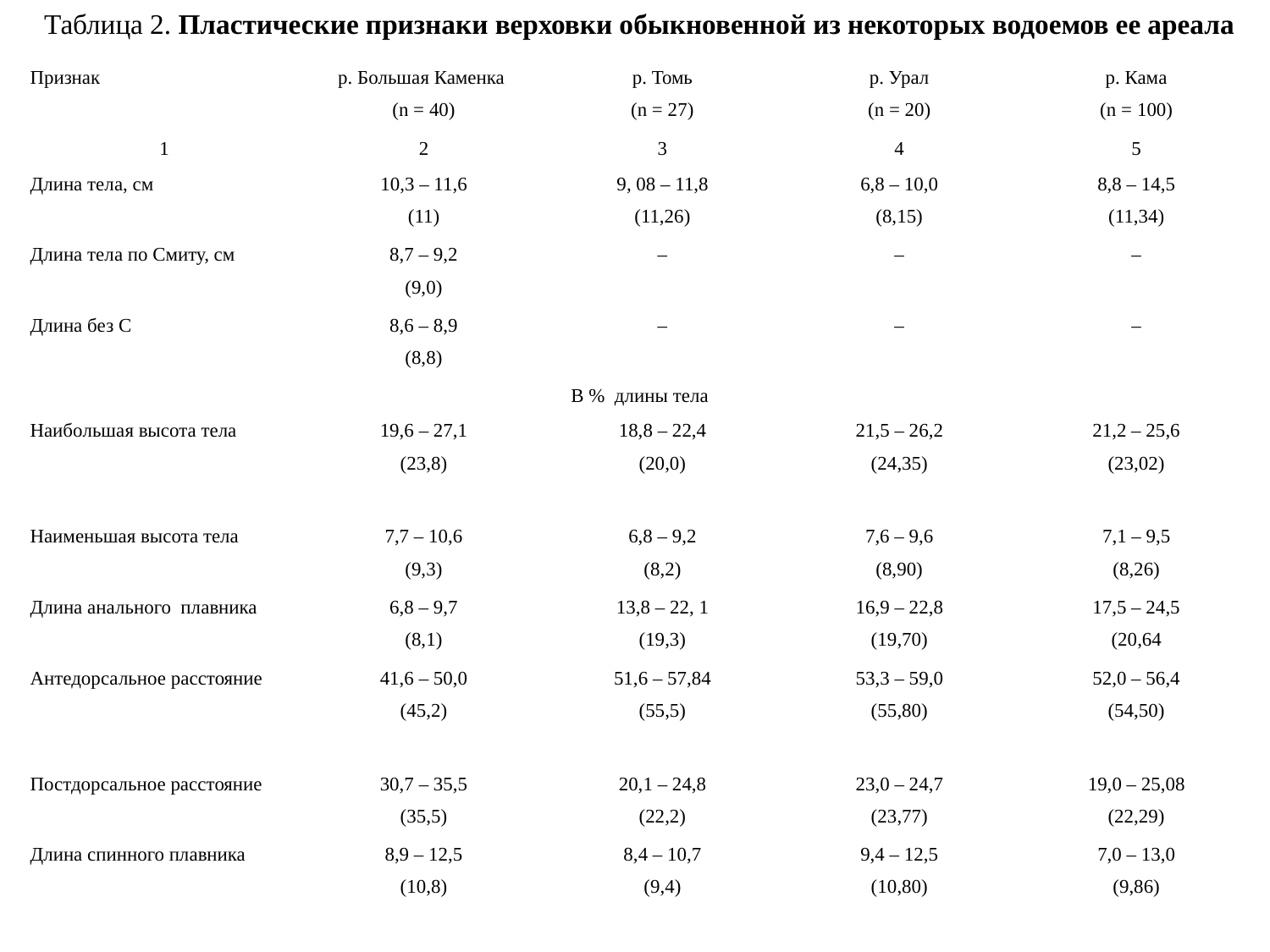

Таблица 2. Пластические признаки верховки обыкновенной из некоторых водоемов ее ареала
| Признак | р. Большая Каменка (n = 40) | р. Томь (n = 27) | р. Урал (n = 20) | р. Кама (n = 100) |
| --- | --- | --- | --- | --- |
| 1 | 2 | 3 | 4 | 5 |
| Длина тела, см | 10,3 – 11,6 (11) | 9, 08 – 11,8 (11,26) | 6,8 – 10,0 (8,15) | 8,8 – 14,5 (11,34) |
| Длина тела по Смиту, см | 8,7 – 9,2 (9,0) | – | – | – |
| Длина без С | 8,6 – 8,9 (8,8) | – | – | – |
| В % длины тела |  |  |  |  |
| Наибольшая высота тела | 19,6 – 27,1 (23,8) | 18,8 – 22,4 (20,0) | 21,5 – 26,2 (24,35) | 21,2 – 25,6 (23,02) |
| Наименьшая высота тела | 7,7 – 10,6 (9,3) | 6,8 – 9,2 (8,2) | 7,6 – 9,6 (8,90) | 7,1 – 9,5 (8,26) |
| Длина анального плавника | 6,8 – 9,7 (8,1) | 13,8 – 22, 1 (19,3) | 16,9 – 22,8 (19,70) | 17,5 – 24,5 (20,64 |
| Антедорсальное расстояние | 41,6 – 50,0 (45,2) | 51,6 – 57,84 (55,5) | 53,3 – 59,0 (55,80) | 52,0 – 56,4 (54,50) |
| Постдорсальное расстояние | 30,7 – 35,5 (35,5) | 20,1 – 24,8 (22,2) | 23,0 – 24,7 (23,77) | 19,0 – 25,08 (22,29) |
| Длина спинного плавника | 8,9 – 12,5 (10,8) | 8,4 – 10,7 (9,4) | 9,4 – 12,5 (10,80) | 7,0 – 13,0 (9,86) |